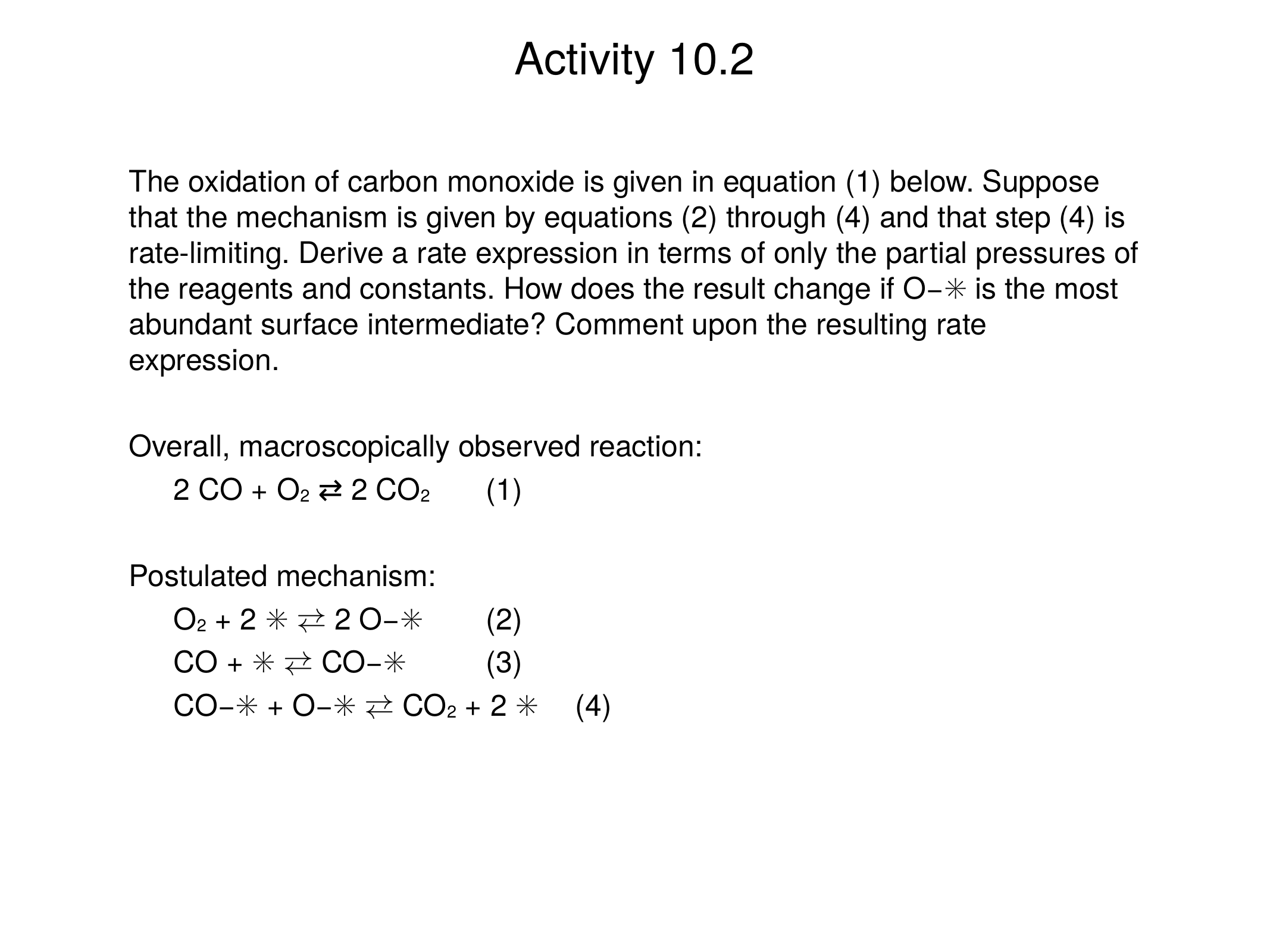

# Activity 10.2
The oxidation of carbon monoxide is given in equation (1) below. Suppose that the mechanism is given by equations (2) through (4) and that step (4) is rate-limiting. Derive a rate expression in terms of only the partial pressures of the reagents and constants. How does the result change if O−✳ is the most abundant surface intermediate? Comment upon the resulting rate expression.

Overall, macroscopically observed reaction:
2 CO + O2 ⇄ 2 CO2	(1)

Postulated mechanism:
O2 + 2 ✳ ⇄ 2 O−✳	(2)
CO + ✳ ⇄ CO−✳	(3)
CO−✳ + O−✳ ⇄ CO2 + 2 ✳	(4)